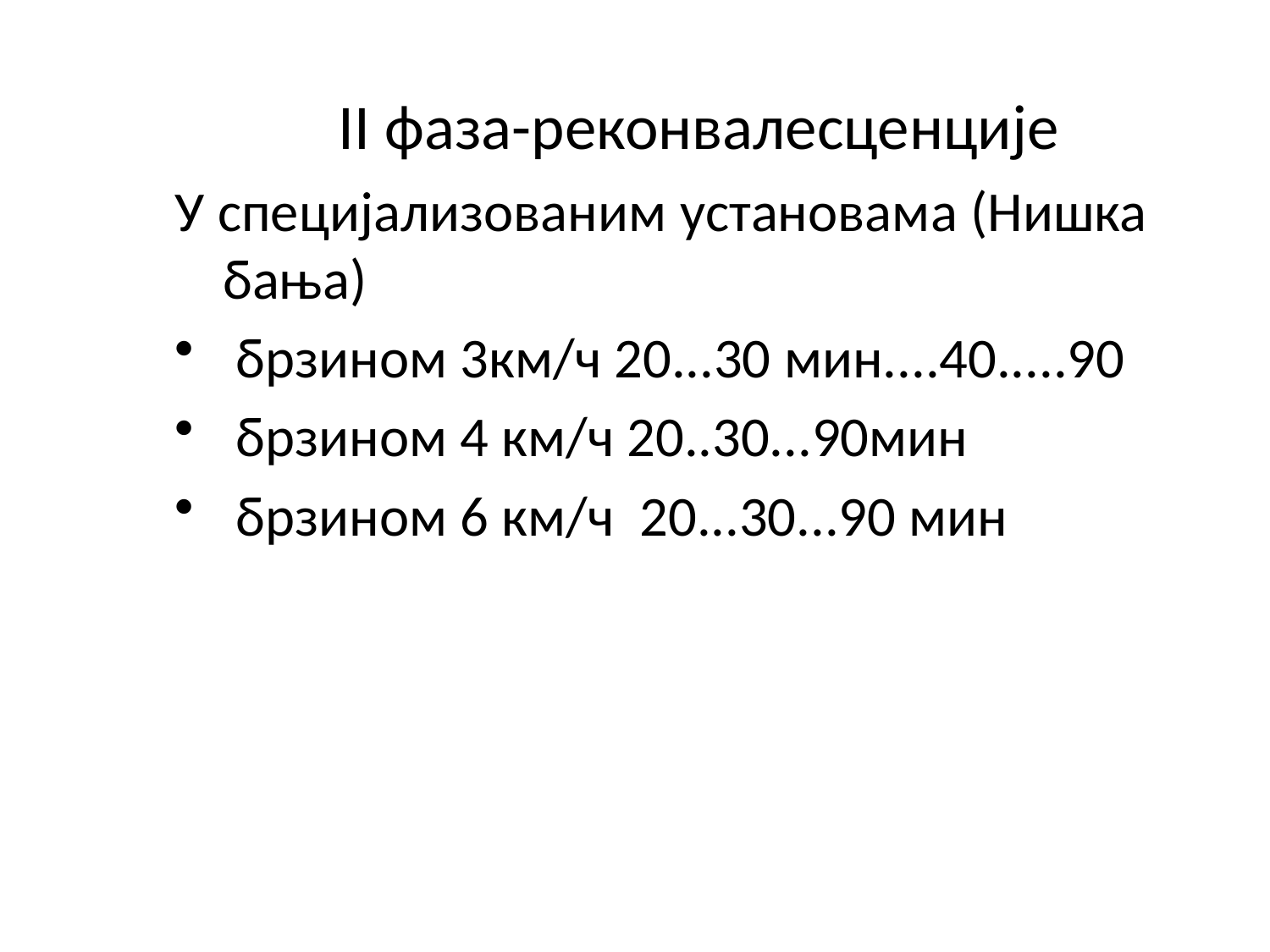

# II фаза-реконвалесценције
У специјализованим установама (Нишка бања)
 брзином 3км/ч 20...30 мин....40.....90
 брзином 4 км/ч 20..30...90мин
 брзином 6 км/ч  20...30...90 мин